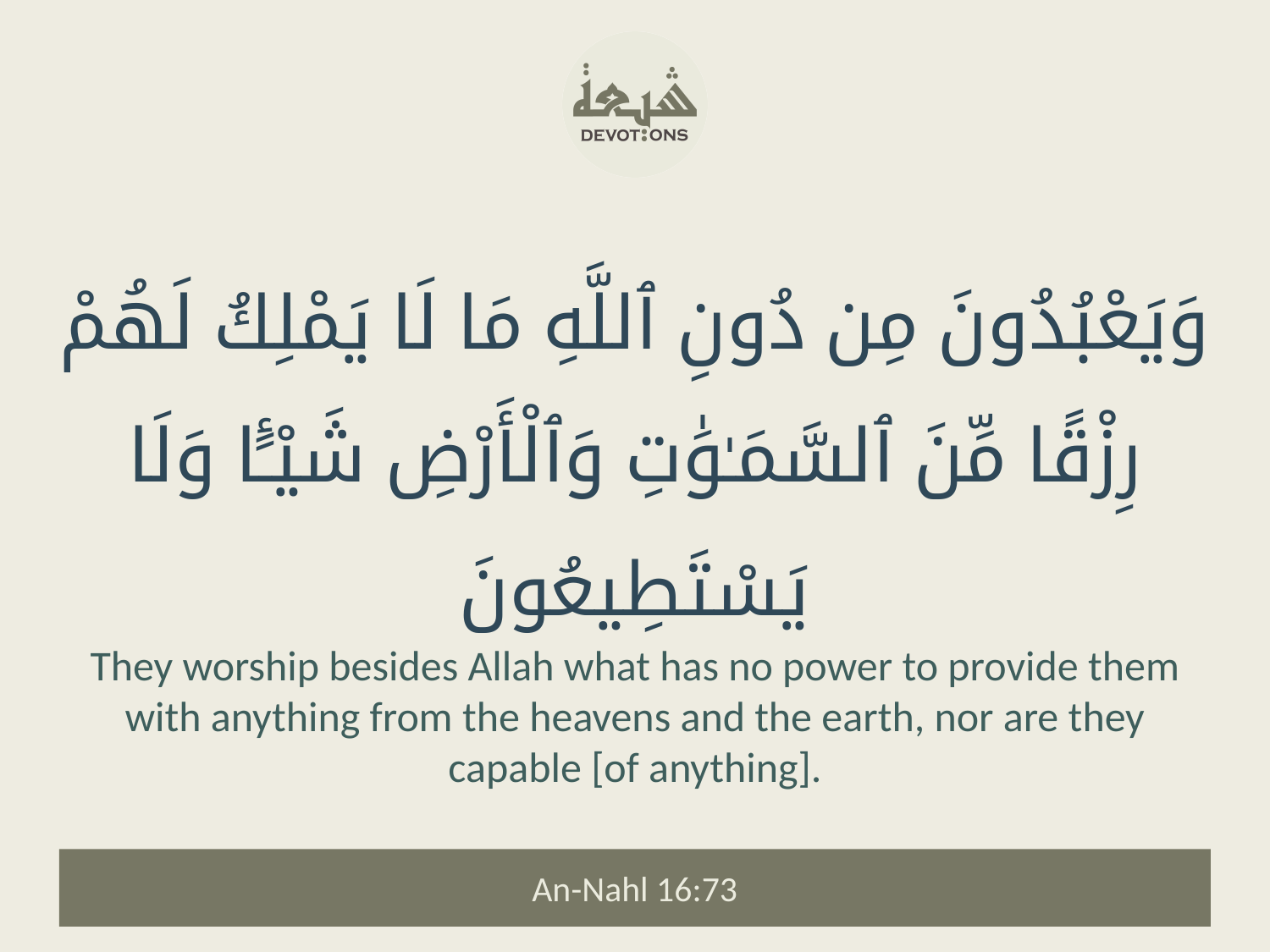

وَيَعْبُدُونَ مِن دُونِ ٱللَّهِ مَا لَا يَمْلِكُ لَهُمْ رِزْقًا مِّنَ ٱلسَّمَـٰوَٰتِ وَٱلْأَرْضِ شَيْـًٔا وَلَا يَسْتَطِيعُونَ
They worship besides Allah what has no power to provide them with anything from the heavens and the earth, nor are they capable [of anything].
An-Nahl 16:73